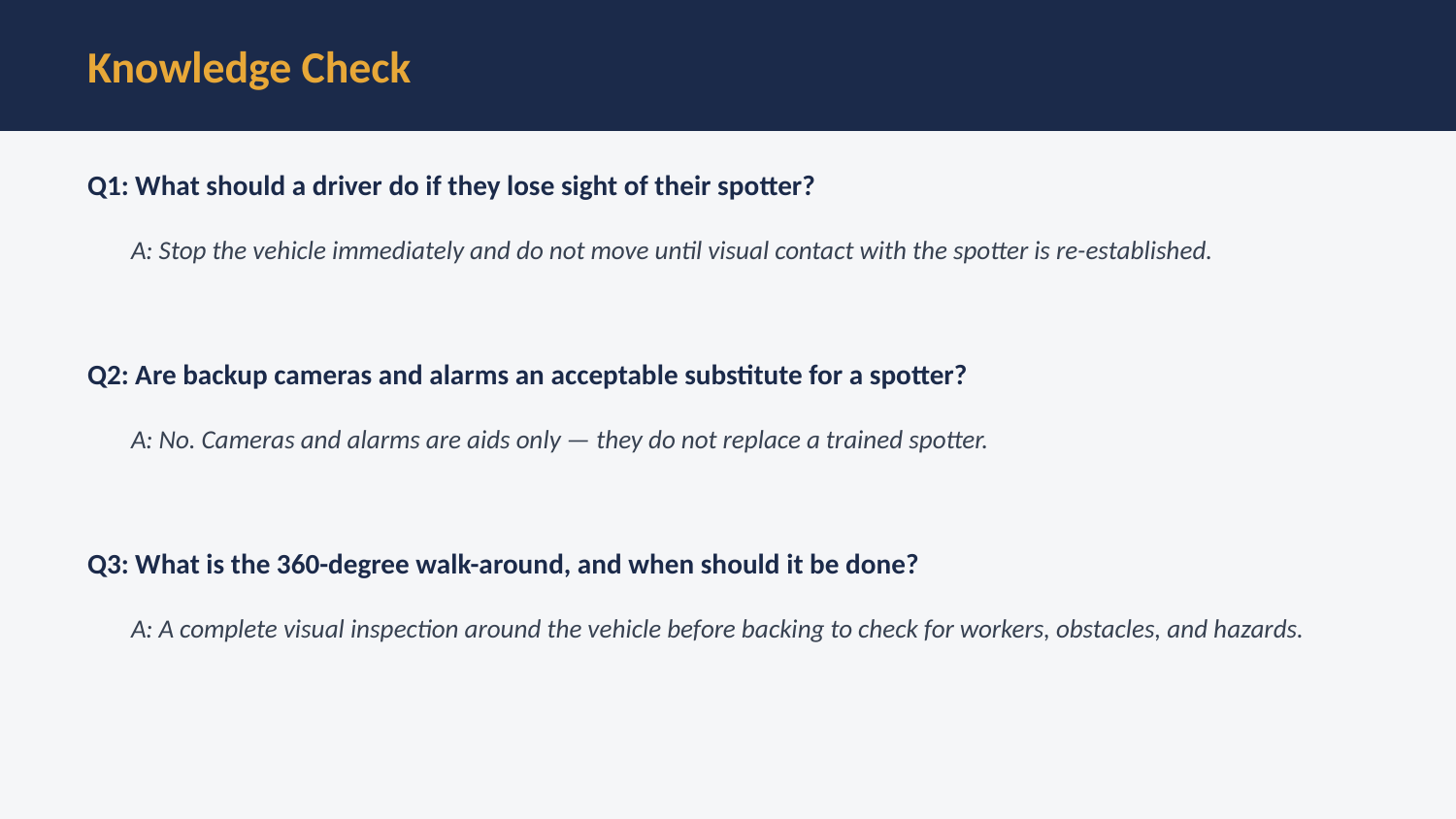

Knowledge Check
Q1: What should a driver do if they lose sight of their spotter?
A: Stop the vehicle immediately and do not move until visual contact with the spotter is re-established.
Q2: Are backup cameras and alarms an acceptable substitute for a spotter?
A: No. Cameras and alarms are aids only — they do not replace a trained spotter.
Q3: What is the 360-degree walk-around, and when should it be done?
A: A complete visual inspection around the vehicle before backing to check for workers, obstacles, and hazards.